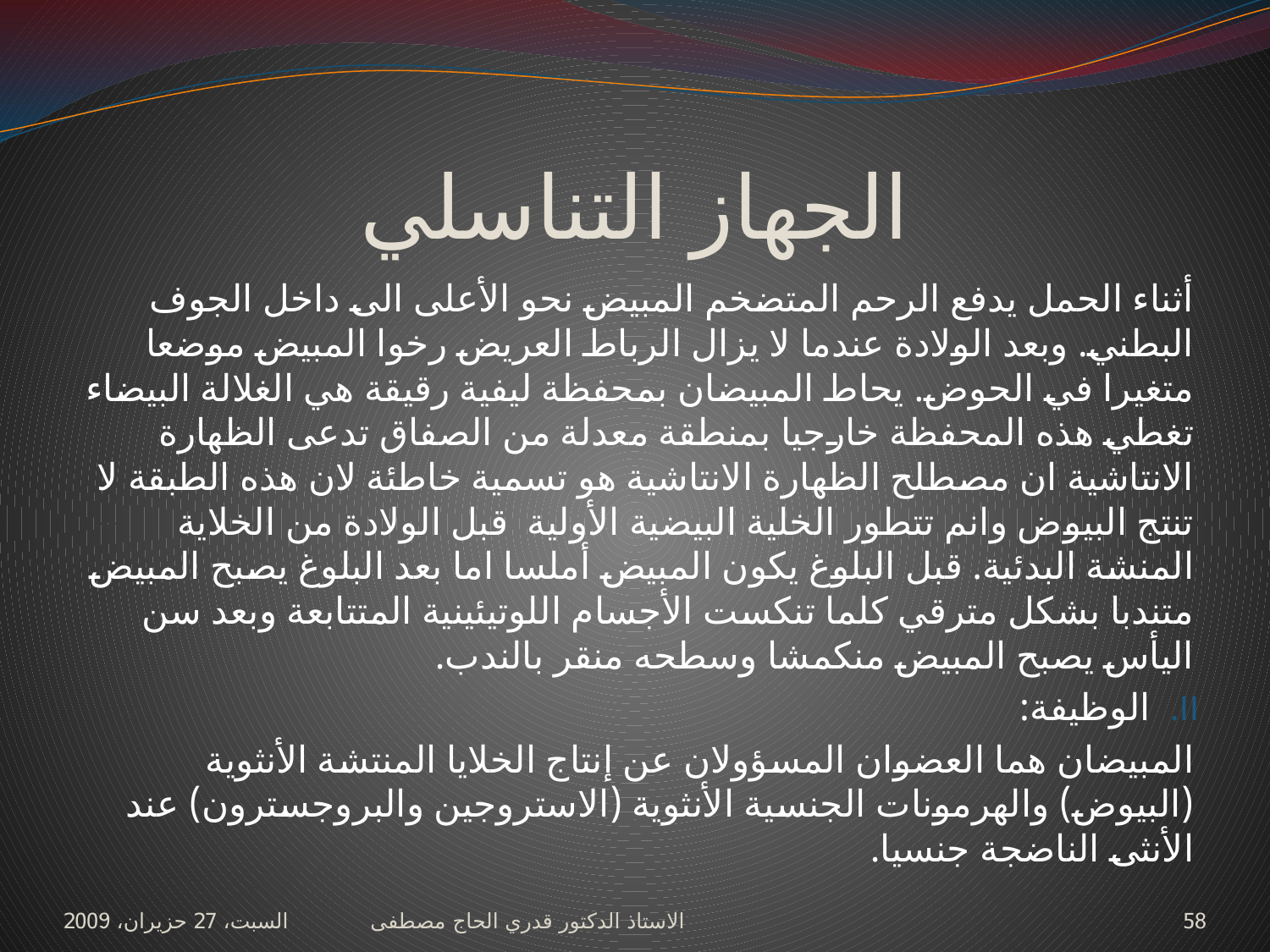

# الجهاز التناسلي
أثناء الحمل يدفع الرحم المتضخم المبيض نحو الأعلى الى داخل الجوف البطني. وبعد الولادة عندما لا يزال الرباط العريض رخوا المبيض موضعا متغيرا في الحوض. يحاط المبيضان بمحفظة ليفية رقيقة هي الغلالة البيضاء تغطي هذه المحفظة خارجيا بمنطقة معدلة من الصفاق تدعى الظهارة الانتاشية ان مصطلح الظهارة الانتاشية هو تسمية خاطئة لان هذه الطبقة لا تنتج البيوض وانم تتطور الخلية البيضية الأولية  قبل الولادة من الخلاية المنشة البدئية. قبل البلوغ يكون المبيض أملسا اما بعد البلوغ يصبح المبيض متندبا بشكل مترقي كلما تنكست الأجسام اللوتيئينية المتتابعة وبعد سن اليأس يصبح المبيض منكمشا وسطحه منقر بالندب.
الوظيفة:
المبيضان هما العضوان المسؤولان عن إنتاج الخلايا المنتشة الأنثوية (البيوض) والهرمونات الجنسية الأنثوية (الاستروجين والبروجسترون) عند الأنثى الناضجة جنسيا.
السبت، 27 حزيران، 2009
الاستاذ الدكتور قدري الحاج مصطفى
58